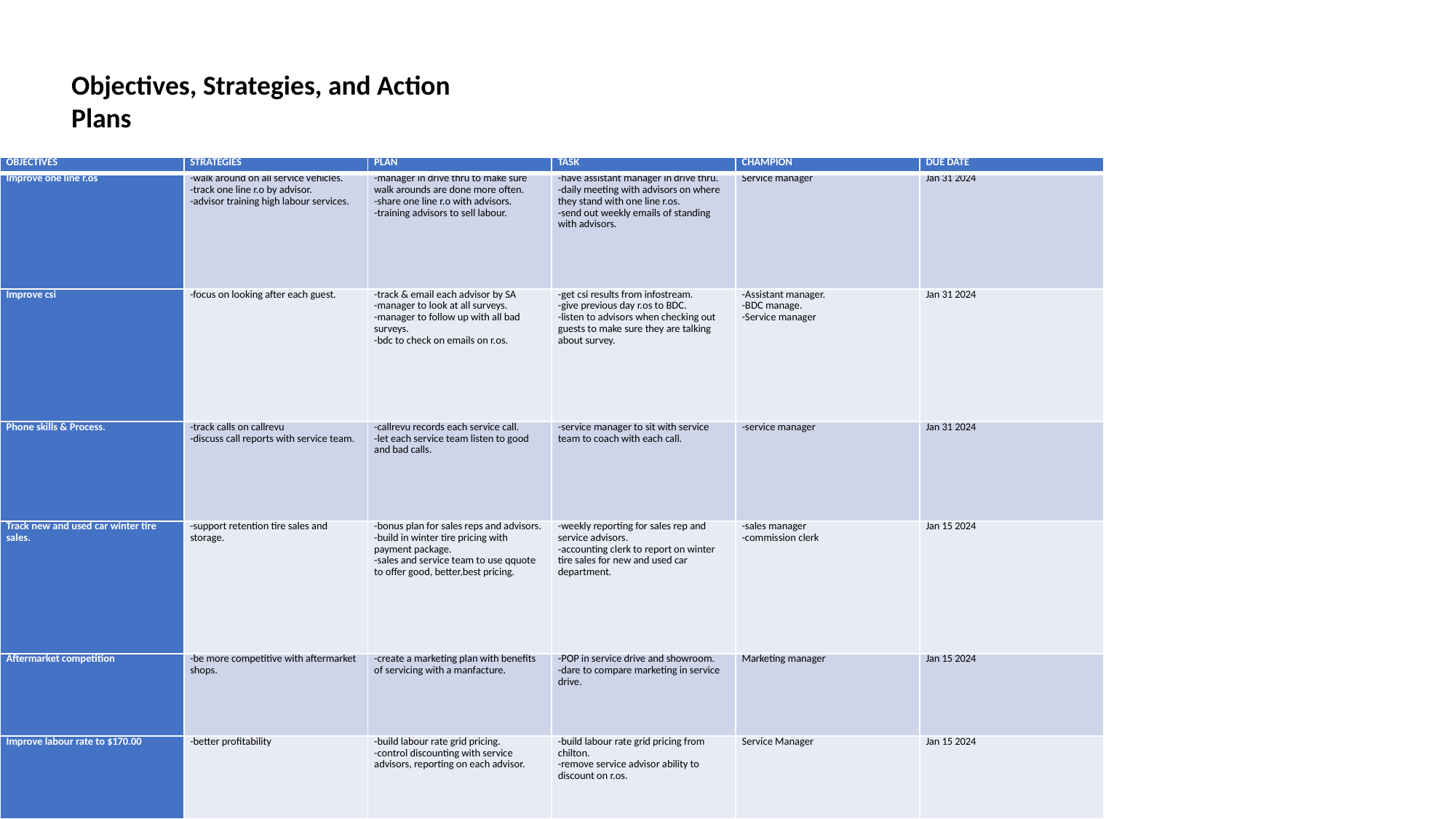

Objectives, Strategies, and Action Plans
| OBJECTIVES | STRATEGIES | PLAN | TASK | CHAMPION | DUE DATE |
| --- | --- | --- | --- | --- | --- |
| Improve one line r.os | -walk around on all service vehicles. -track one line r.o by advisor. -advisor training high labour services. | -manager in drive thru to make sure walk arounds are done more often. -share one line r.o with advisors. -training advisors to sell labour. | -have assistant manager in drive thru. -daily meeting with advisors on where they stand with one line r.os. -send out weekly emails of standing with advisors. | Service manager | Jan 31 2024 |
| Improve csi | -focus on looking after each guest. | -track & email each advisor by SA -manager to look at all surveys. -manager to follow up with all bad surveys. -bdc to check on emails on r.os. | -get csi results from infostream. -give previous day r.os to BDC. -listen to advisors when checking out guests to make sure they are talking about survey. | -Assistant manager. -BDC manage. -Service manager | Jan 31 2024 |
| Phone skills & Process. | -track calls on callrevu -discuss call reports with service team. | -callrevu records each service call. -let each service team listen to good and bad calls. | -service manager to sit with service team to coach with each call. | -service manager | Jan 31 2024 |
| Track new and used car winter tire sales. | -support retention tire sales and storage. | -bonus plan for sales reps and advisors. -build in winter tire pricing with payment package. -sales and service team to use qquote to offer good, better,best pricing. | -weekly reporting for sales rep and service advisors. -accounting clerk to report on winter tire sales for new and used car department. | -sales manager -commission clerk | Jan 15 2024 |
| Aftermarket competition | -be more competitive with aftermarket shops. | -create a marketing plan with benefits of servicing with a manfacture. | -POP in service drive and showroom. -dare to compare marketing in service drive. | Marketing manager | Jan 15 2024 |
| Improve labour rate to $170.00 | -better profitability | -build labour rate grid pricing. -control discounting with service advisors, reporting on each advisor. | -build labour rate grid pricing from chilton. -remove service advisor ability to discount on r.os. | Service Manager | Jan 15 2024 |